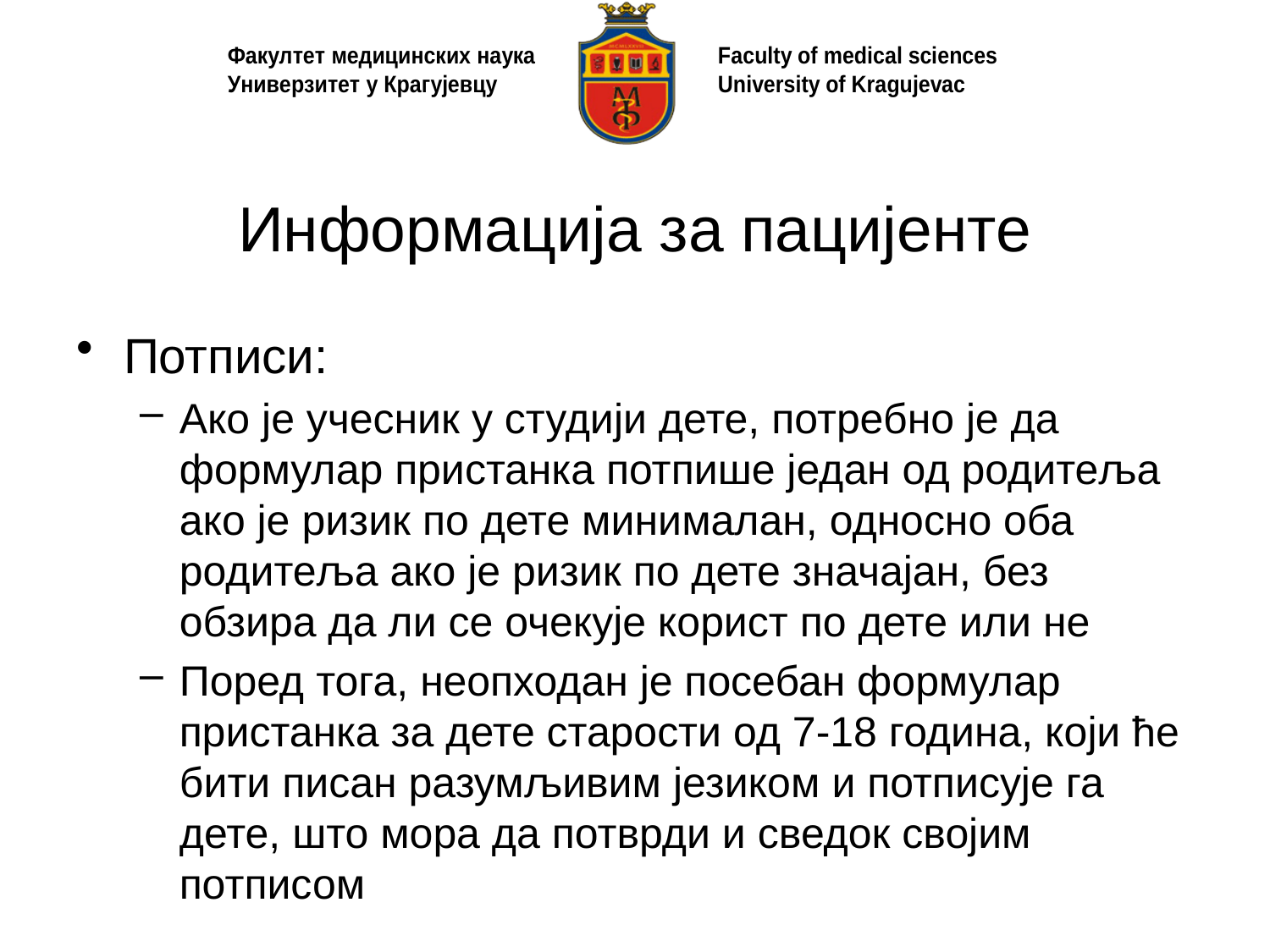

# Информација за пацијенте
Потписи:
Ако је учесник у студији дете, потребно је да формулар пристанка потпише један од родитеља ако је ризик по дете минималан, односно оба родитеља ако је ризик по дете значајан, без обзира да ли се очекује корист по дете или не
Поред тога, неопходан је посебан формулар пристанка за дете старости од 7-18 година, који ће бити писан разумљивим језиком и потписује га дете, што мора да потврди и сведок својим потписом